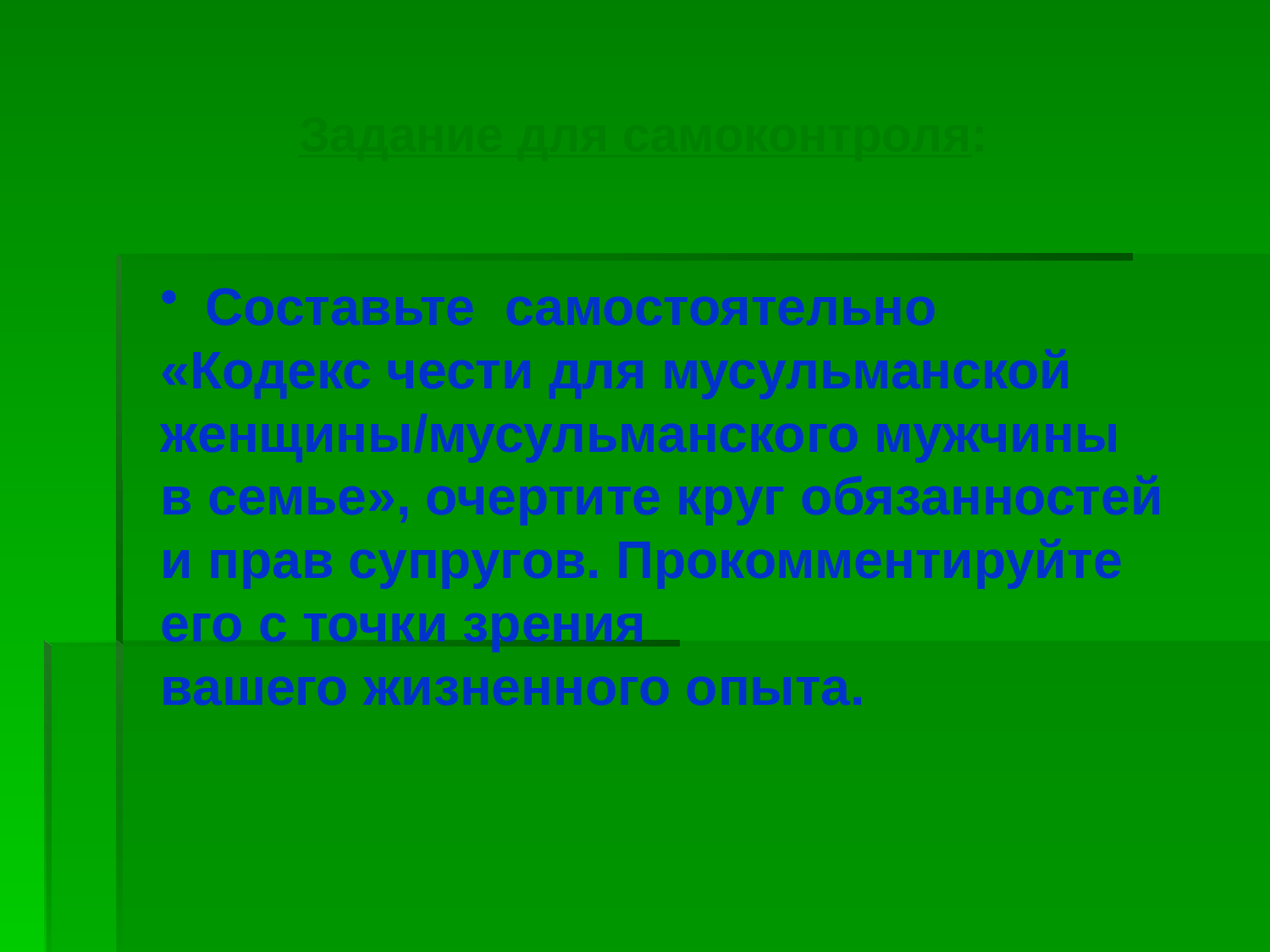

Задание для самоконтроля:
 Составьте  самостоятельно
«Кодекс чести для мусульманской
женщины/мусульманского мужчины
в семье», очертите круг обязанностей
и прав супругов. Прокомментируйте
его с точки зрения
вашего жизненного опыта.